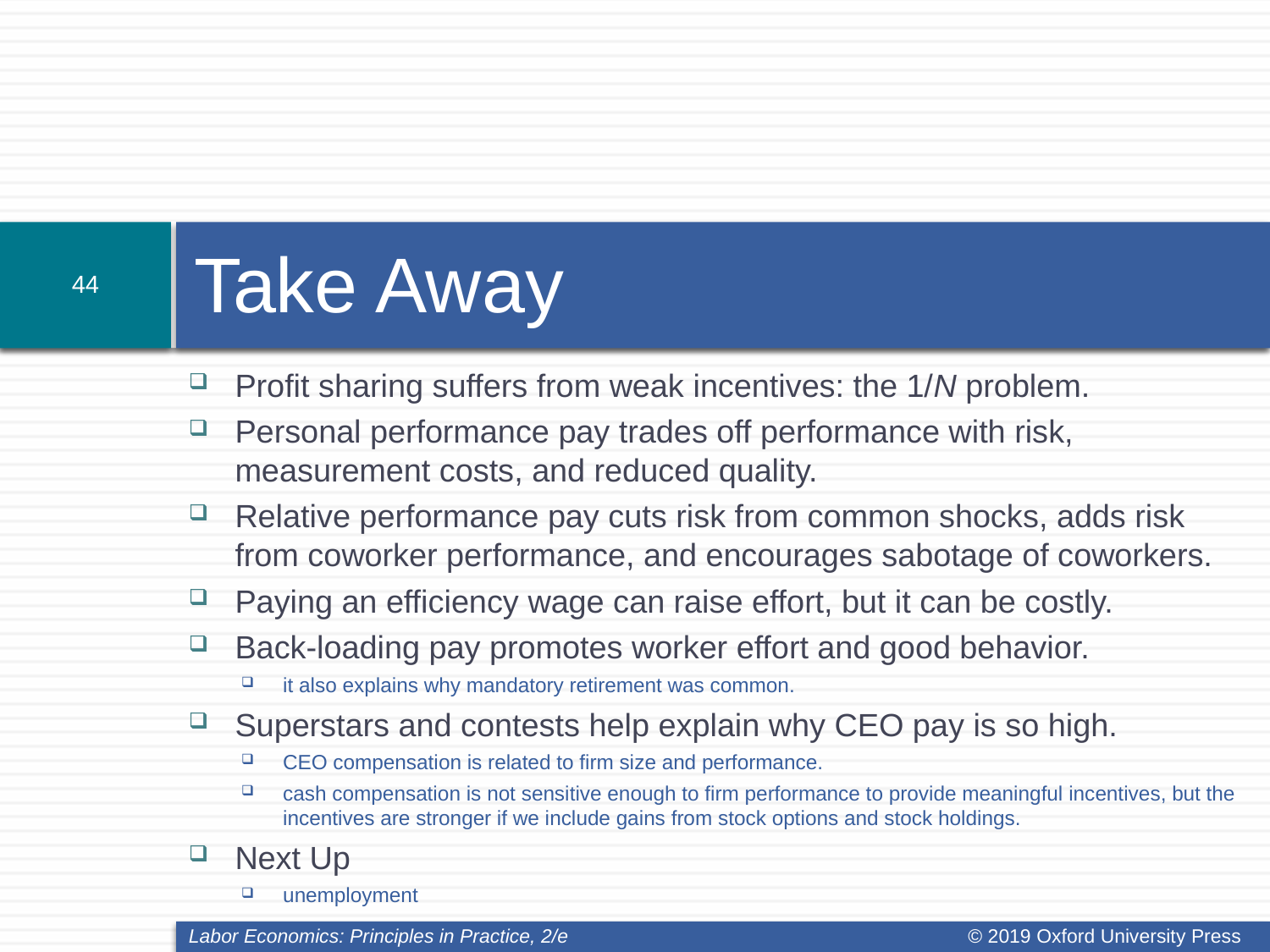

44
# Take Away
Profit sharing suffers from weak incentives: the 1/N problem.
Personal performance pay trades off performance with risk, measurement costs, and reduced quality.
Relative performance pay cuts risk from common shocks, adds risk from coworker performance, and encourages sabotage of coworkers.
Paying an efficiency wage can raise effort, but it can be costly.
Back-loading pay promotes worker effort and good behavior.
it also explains why mandatory retirement was common.
Superstars and contests help explain why CEO pay is so high.
CEO compensation is related to firm size and performance.
cash compensation is not sensitive enough to firm performance to provide meaningful incentives, but the incentives are stronger if we include gains from stock options and stock holdings.
Next Up
unemployment
Labor Economics: Principles in Practice, 2/e
© 2019 Oxford University Press